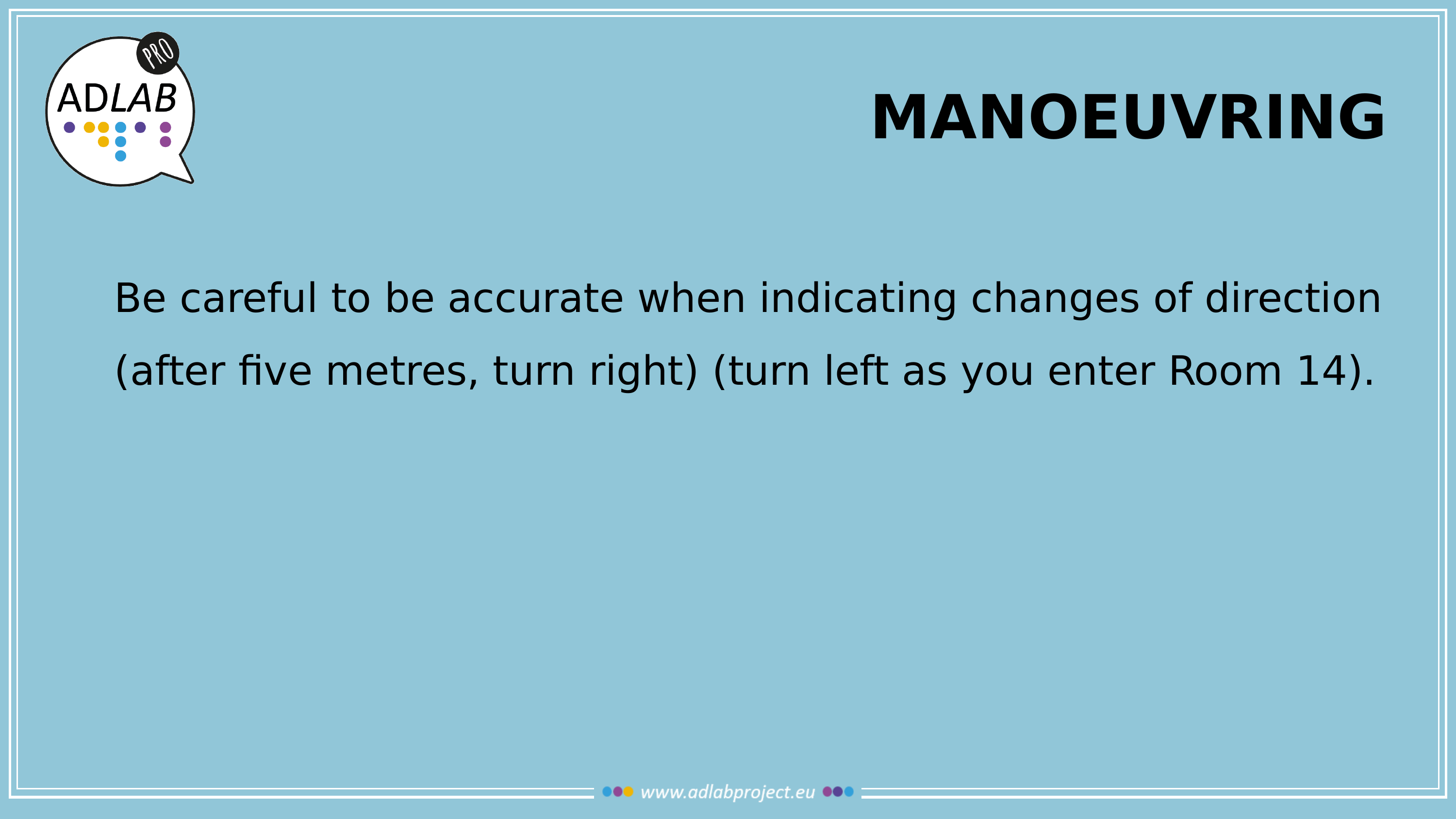

# manoeuvring
	Be careful to be accurate when indicating changes of direction (after five metres, turn right) (turn left as you enter Room 14).